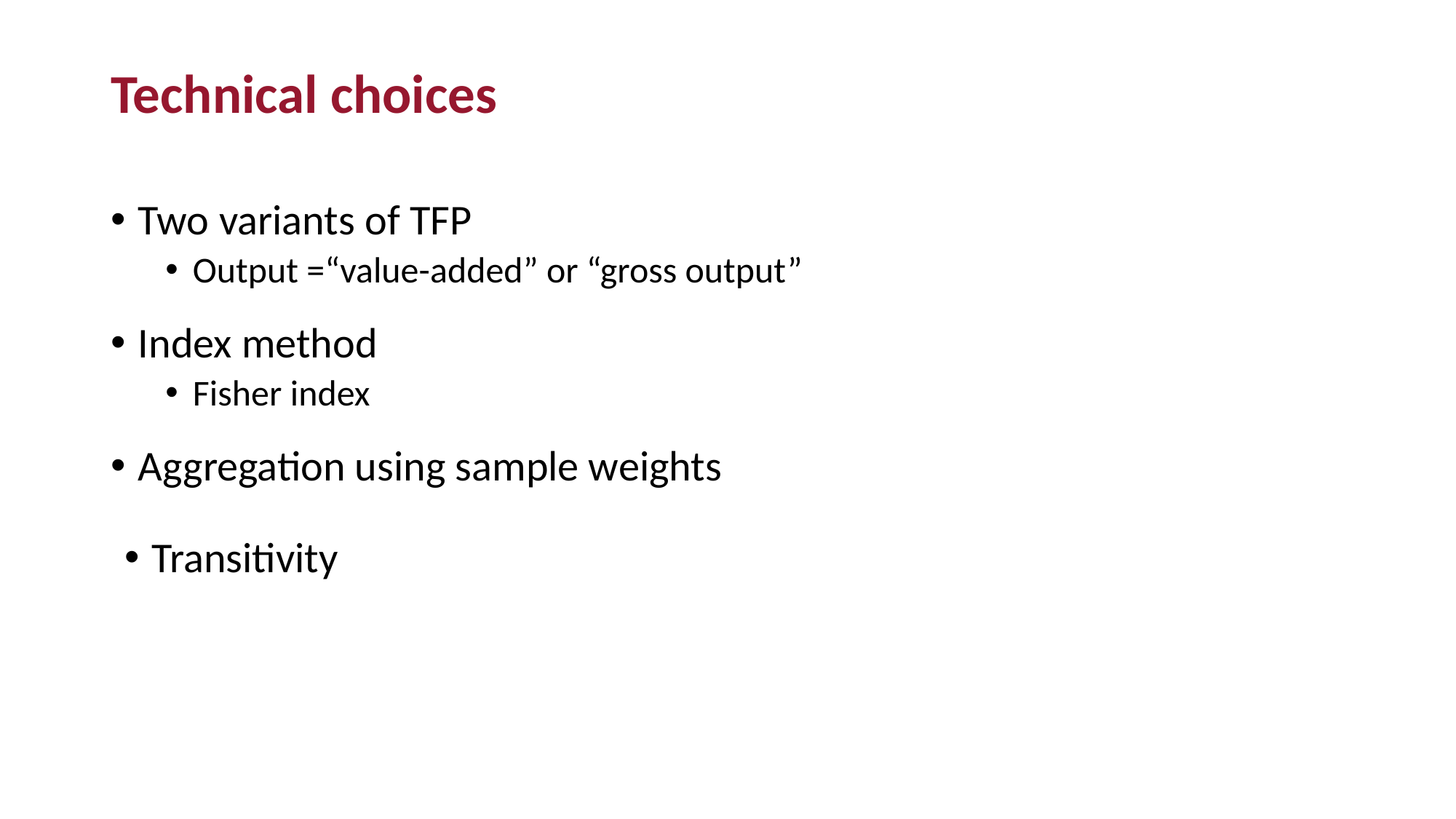

Technical choices
Two variants of TFP
Output =“value-added” or “gross output”
Index method
Fisher index
Aggregation using sample weights
Transitivity